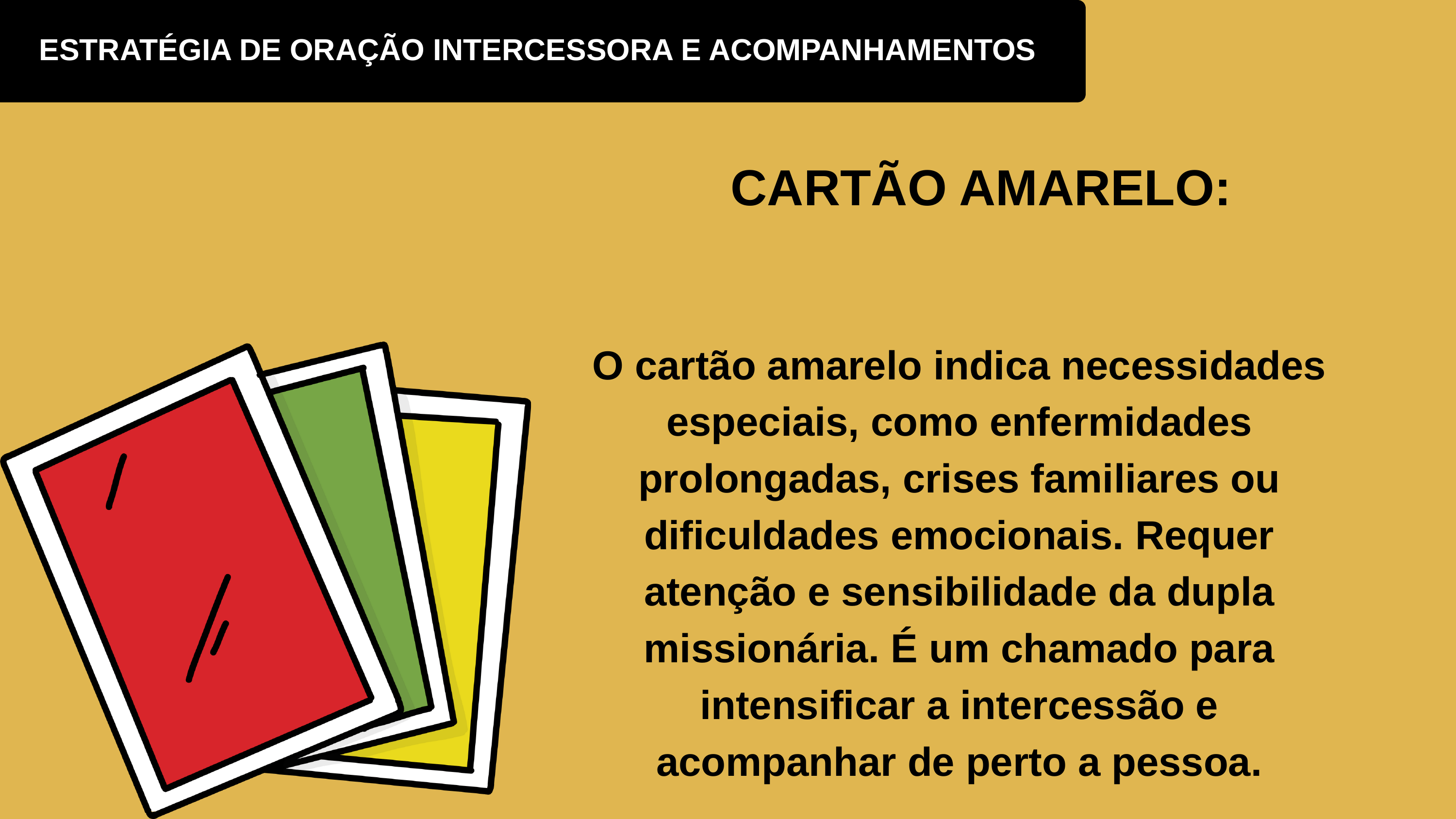

ESTRATÉGIA DE ORAÇÃO INTERCESSORA E ACOMPANHAMENTOS
CARTÃO AMARELO:
O cartão amarelo indica necessidades especiais, como enfermidades prolongadas, crises familiares ou dificuldades emocionais. Requer atenção e sensibilidade da dupla missionária. É um chamado para intensificar a intercessão e acompanhar de perto a pessoa.